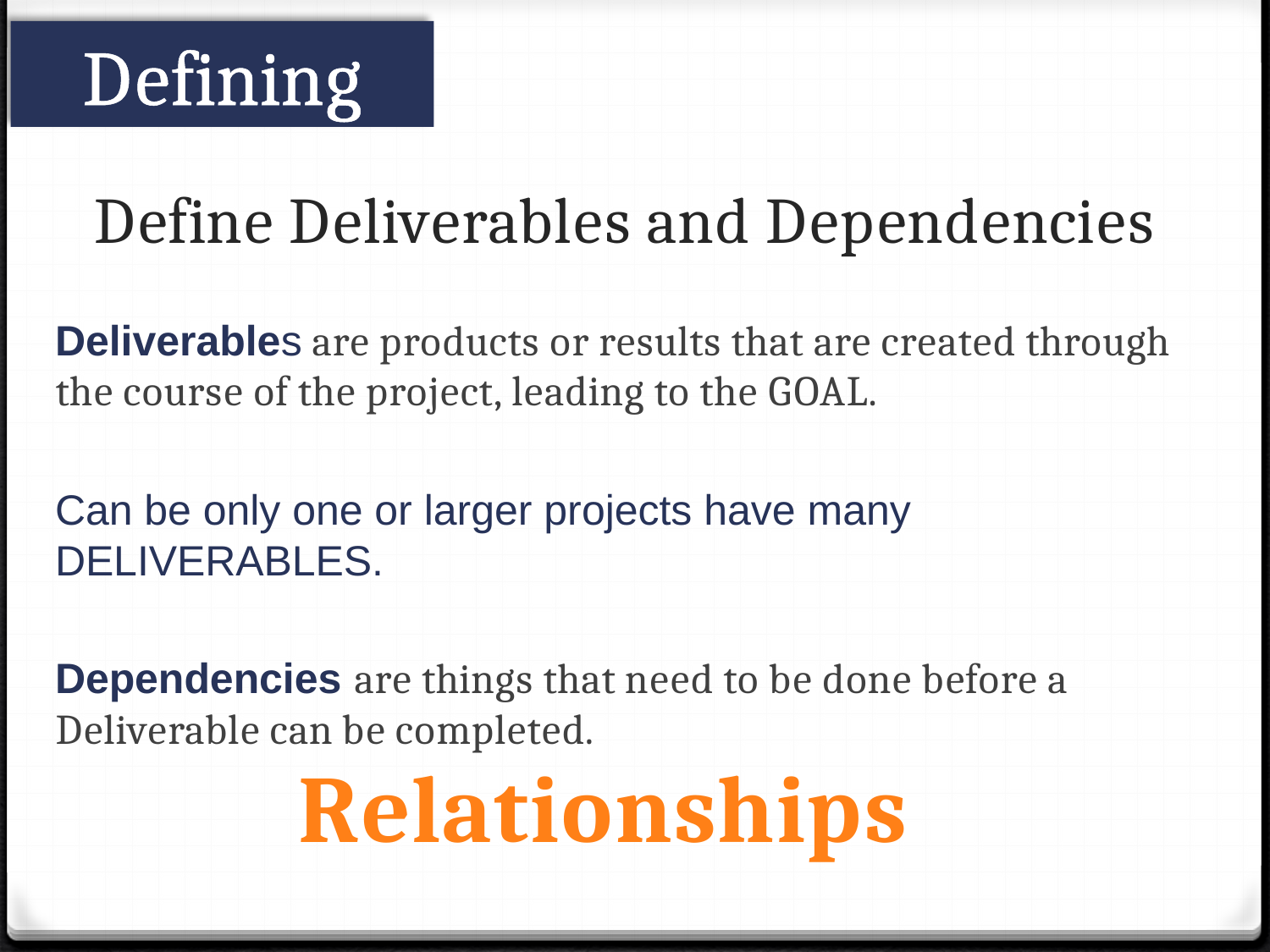

Defining
# Define Deliverables and Dependencies
Deliverables are products or results that are created through the course of the project, leading to the GOAL.

Can be only one or larger projects have many DELIVERABLES.

Dependencies are things that need to be done before a Deliverable can be completed.

Relationships